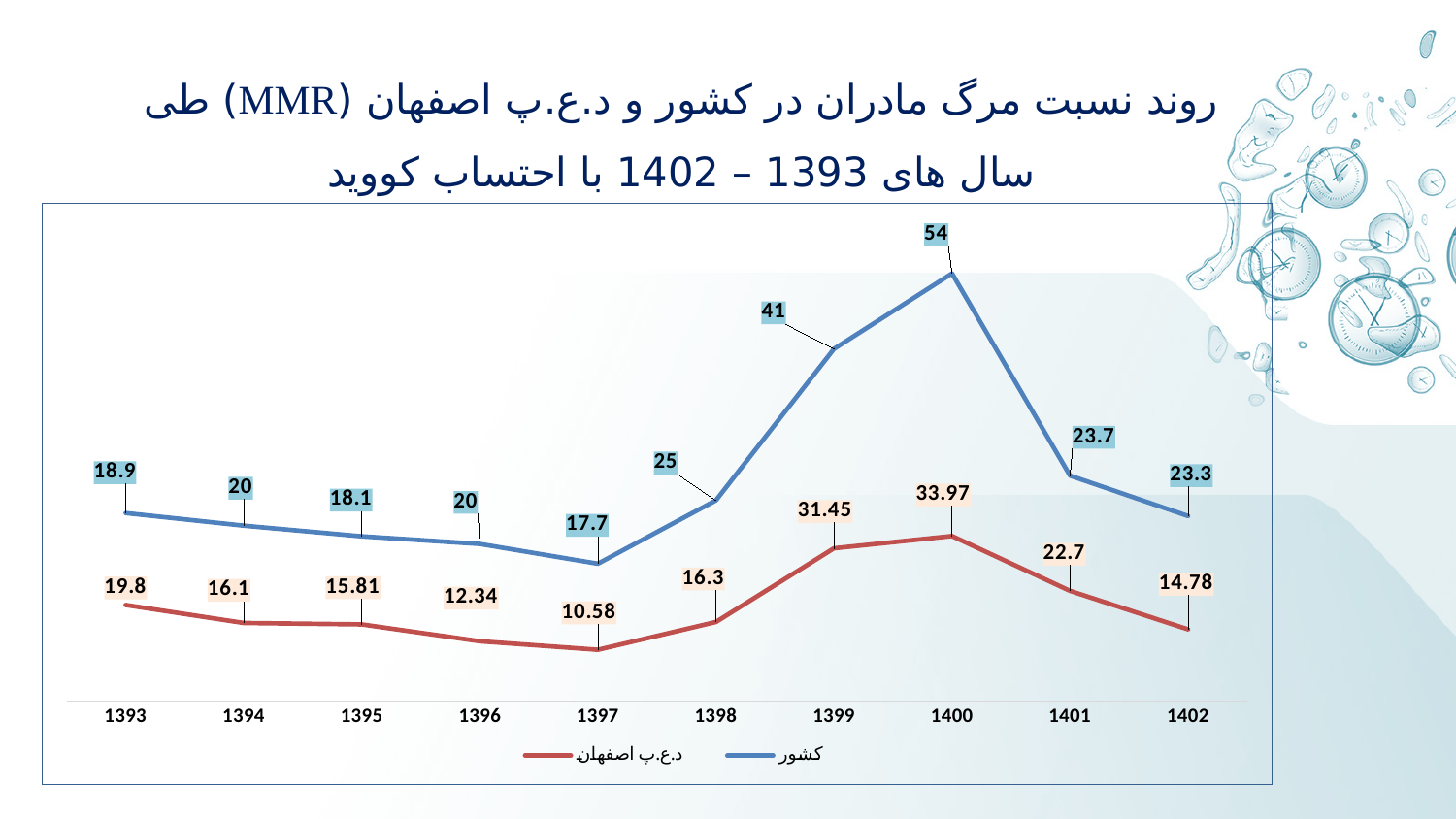

# روند نسبت مرگ مادران در کشور و د.ع.پ اصفهان (MMR) طی سال های 1393 – 1402 با احتساب کووید

### Chart

| Category | د.ع.پ اصفهان | کشور |
|---|---|---|
| 1393 | 19.8 | 18.9 |
| 1394 | 16.1 | 20.0 |
| 1395 | 15.81 | 18.1 |
| 1396 | 12.34 | 20.0 |
| 1397 | 10.58 | 17.7 |
| 1398 | 16.3 | 25.0 |
| 1399 | 31.45 | 41.0 |
| 1400 | 33.97 | 54.0 |
| 1401 | 22.7 | 23.7 |
| 1402 | 14.78 | 23.3 |